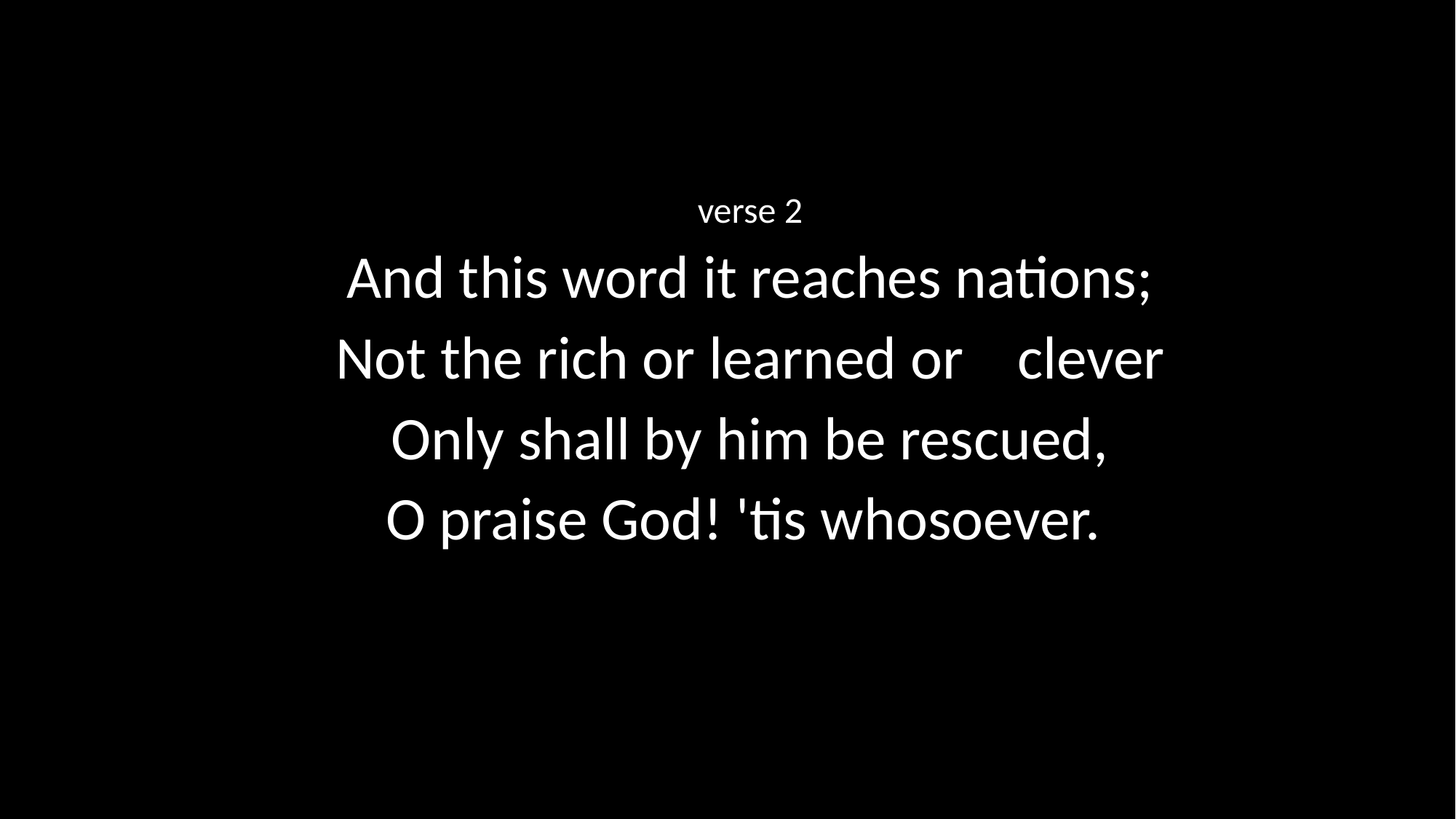

verse 2
And this word it reaches nations;
Not the rich or learned or 	clever
Only shall by him be rescued,
O praise God! 'tis whosoever.